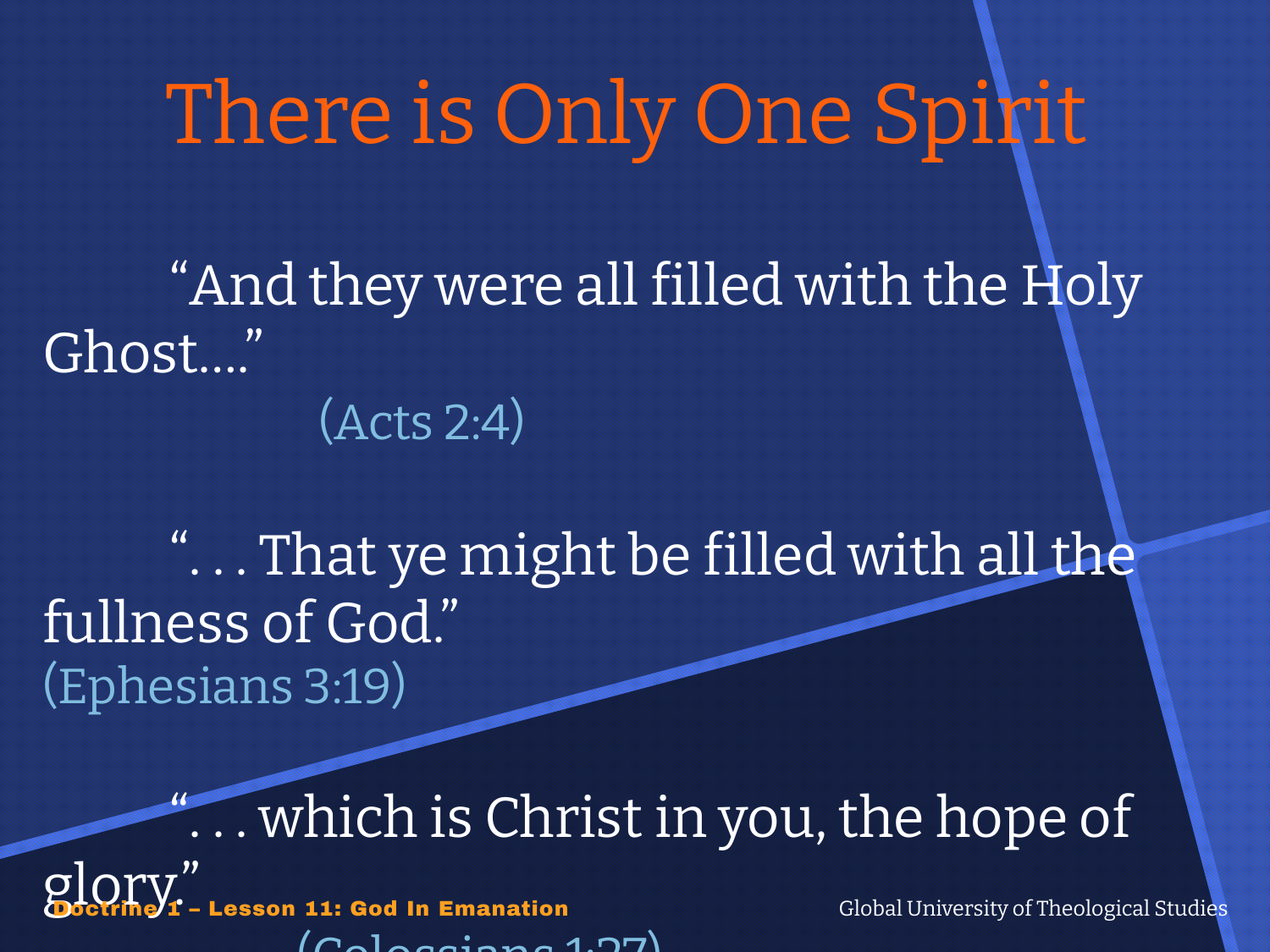

There is Only One Spirit
	“And they were all filled with the Holy Ghost….” 										  (Acts 2:4)

	“. . . That ye might be filled with all the fullness of God.” 						(Ephesians 3:19)

	“. . . which is Christ in you, the hope of glory.”										(Colossians 1:27)
Doctrine 1 – Lesson 11: God In Emanation                                  Global University of Theological Studies